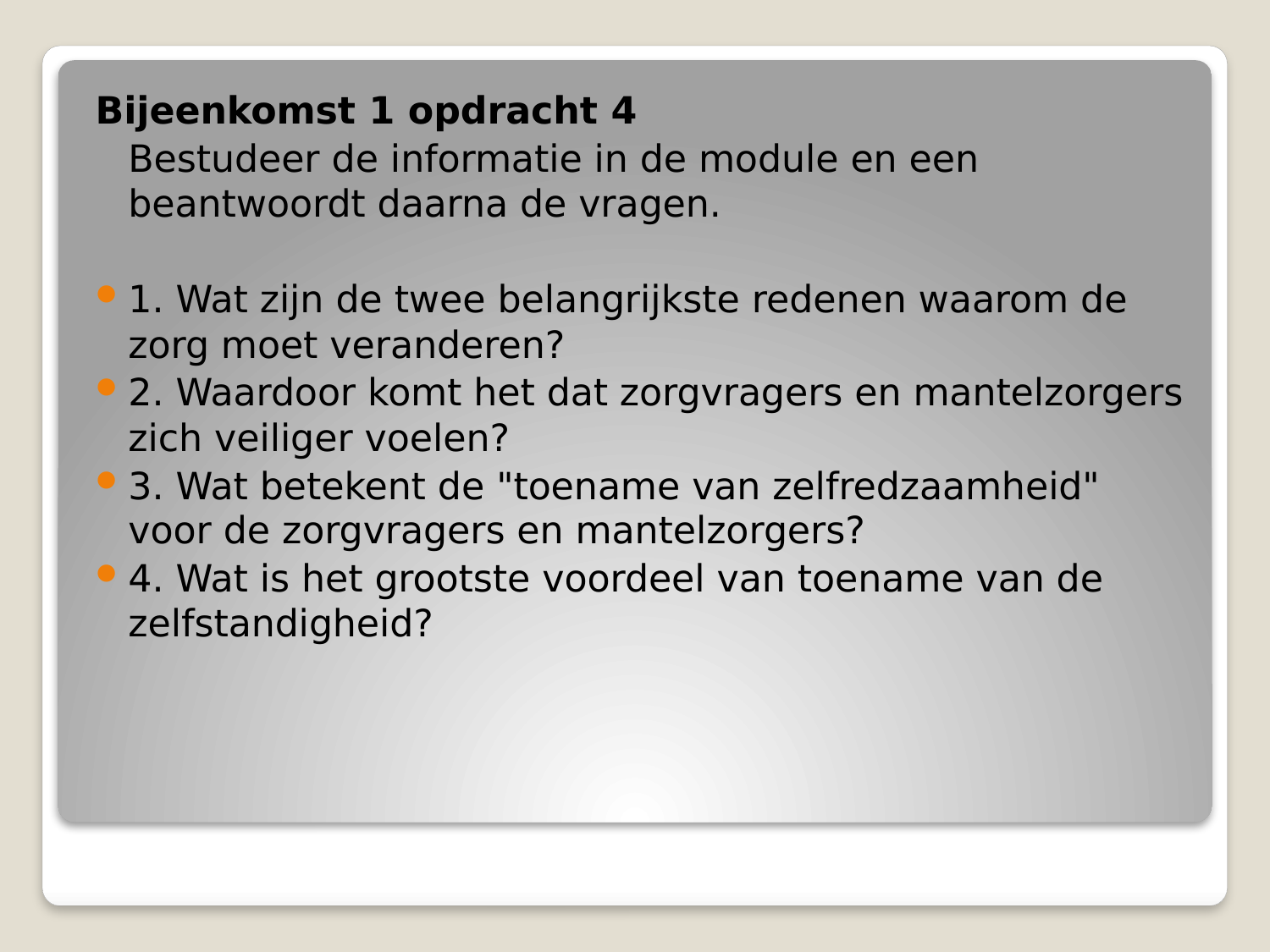

Bijeenkomst 1 opdracht 4
	Bestudeer de informatie in de module en een beantwoordt daarna de vragen.

1. Wat zijn de twee belangrijkste redenen waarom de zorg moet veranderen?
2. Waardoor komt het dat zorgvragers en mantelzorgers zich veiliger voelen?
3. Wat betekent de "toename van zelfredzaamheid" voor de zorgvragers en mantelzorgers?
4. Wat is het grootste voordeel van toename van de zelfstandigheid?

#